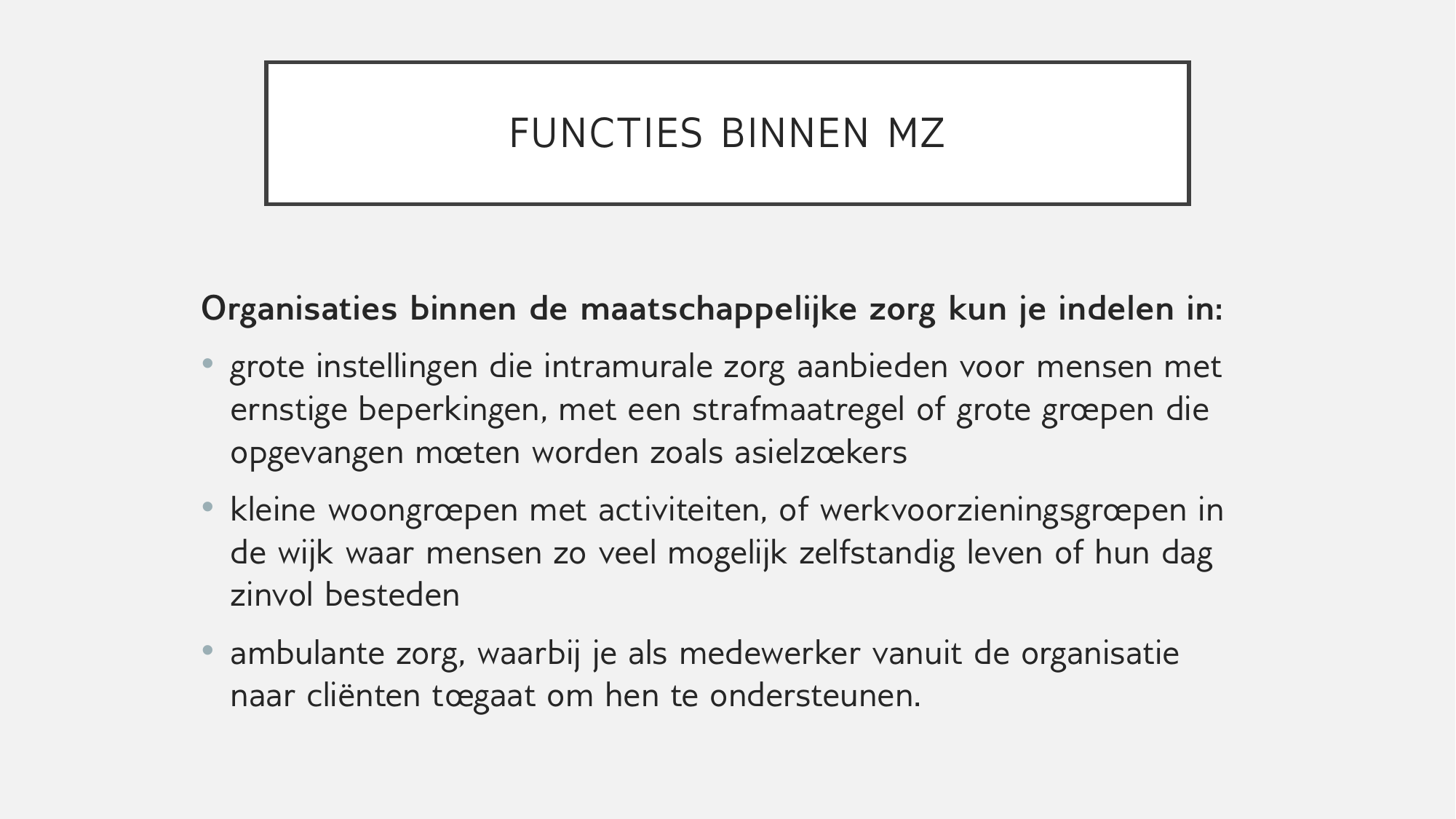

# Functies binnen mz
Organisaties binnen de maatschappelijke zorg kun je indelen in:
grote instellingen die intramurale zorg aanbieden voor mensen met ernstige beperkingen, met een strafmaatregel of grote groepen die opgevangen moeten worden zoals asielzoekers
kleine woongroepen met activiteiten, of werkvoorzieningsgroepen in de wijk waar mensen zo veel mogelijk zelfstandig leven of hun dag zinvol besteden
ambulante zorg, waarbij je als medewerker vanuit de organisatie naar cliënten toegaat om hen te ondersteunen.